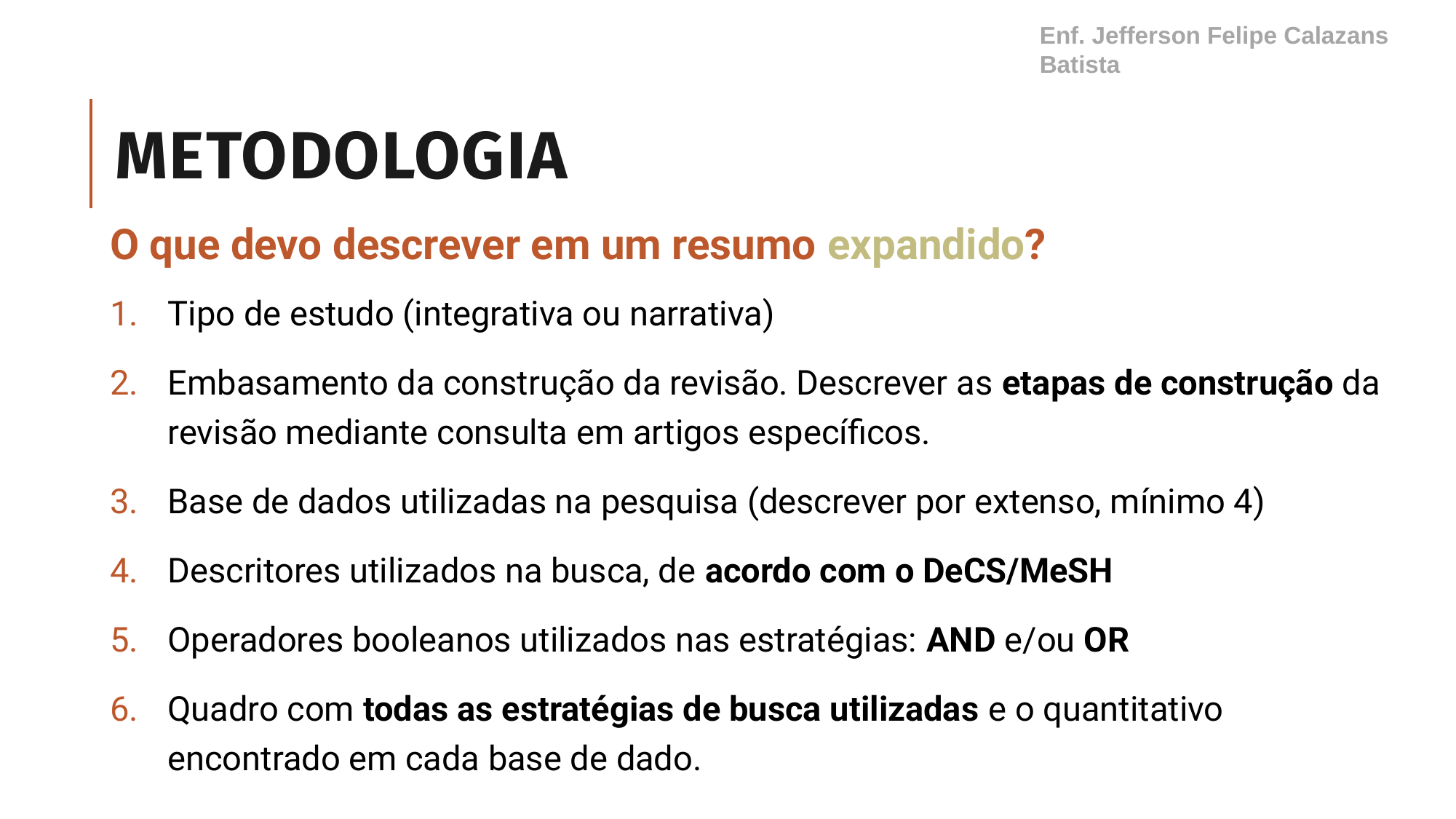

Enf. Jefferson Felipe Calazans Batista
# METODOLOGIA
O que devo descrever em um resumo expandido?
Tipo de estudo (integrativa ou narrativa)
Embasamento da construção da revisão. Descrever as etapas de construção da revisão mediante consulta em artigos específicos.
Base de dados utilizadas na pesquisa (descrever por extenso, mínimo 4)
Descritores utilizados na busca, de acordo com o DeCS/MeSH
Operadores booleanos utilizados nas estratégias: AND e/ou OR
Quadro com todas as estratégias de busca utilizadas e o quantitativo encontrado em cada base de dado.